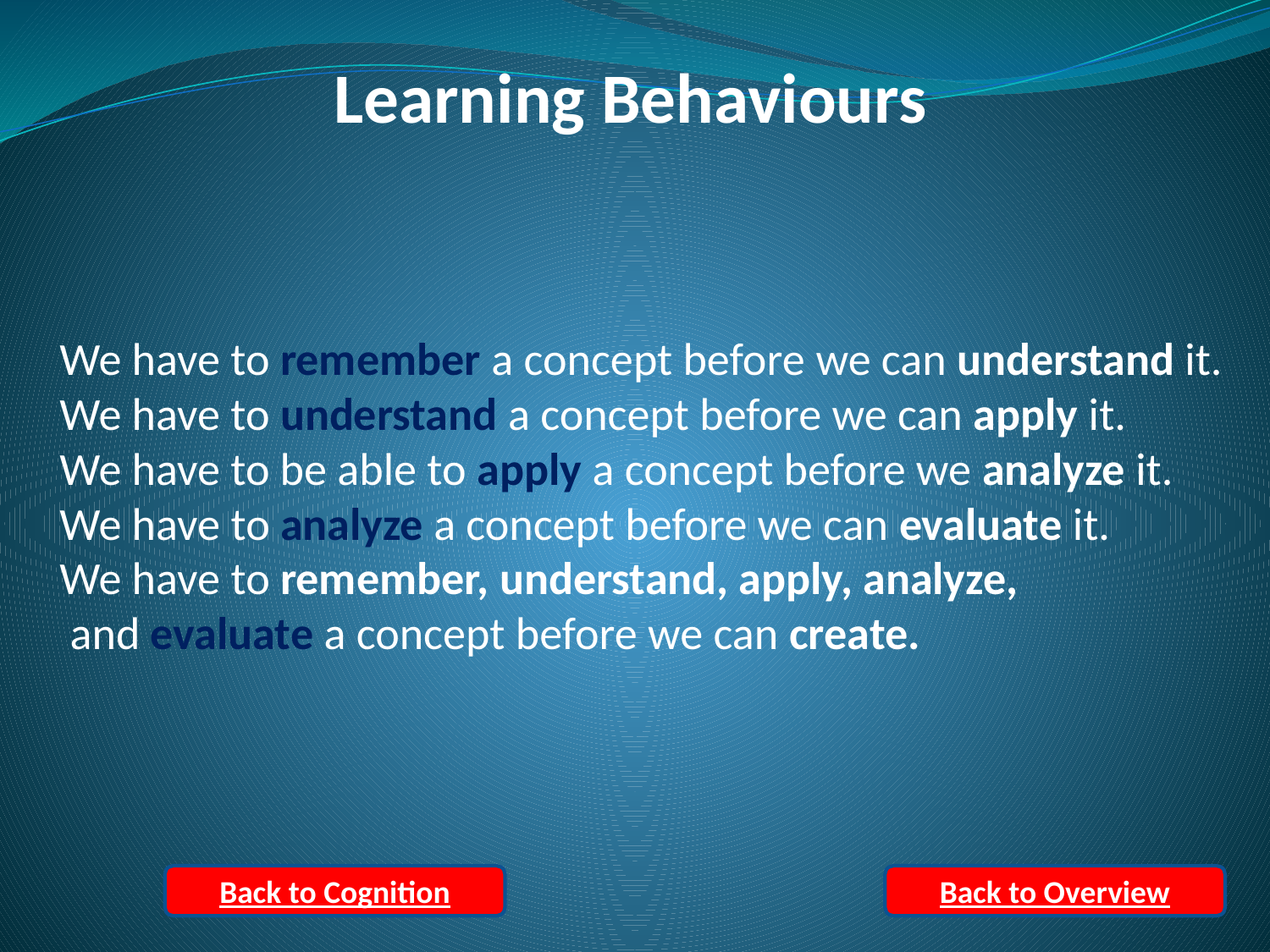

We have to remember a concept before we can understand it.
We have to understand a concept before we can apply it.
We have to be able to apply a concept before we analyze it.
We have to analyze a concept before we can evaluate it.
We have to remember, understand, apply, analyze,
 and evaluate a concept before we can create.

Learning Behaviours
Back to Cognition
Back to Overview